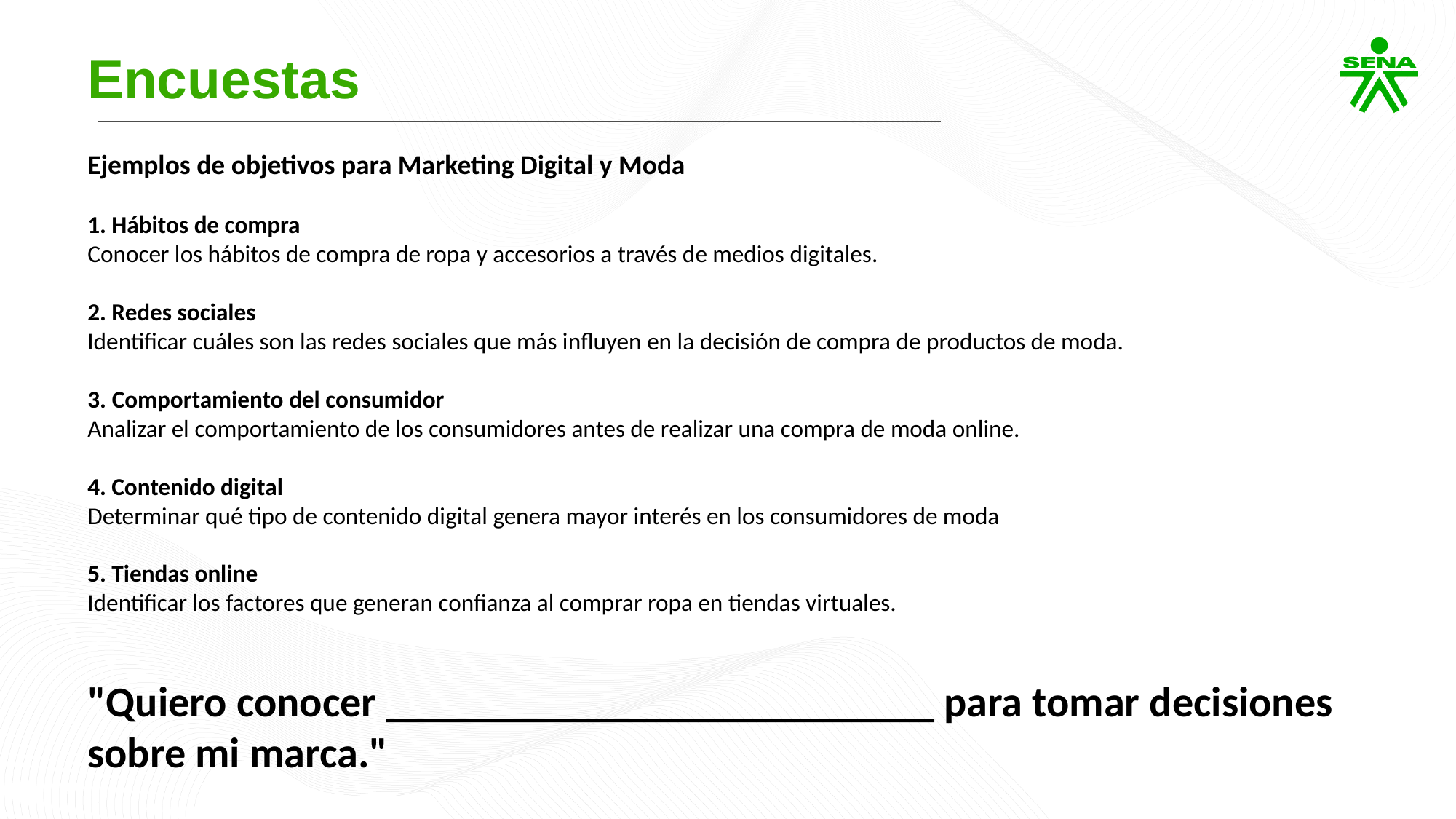

Encuestas
Ejemplos de objetivos para Marketing Digital y Moda

1. Hábitos de compra
Conocer los hábitos de compra de ropa y accesorios a través de medios digitales.

2. Redes sociales
Identificar cuáles son las redes sociales que más influyen en la decisión de compra de productos de moda.

3. Comportamiento del consumidor
Analizar el comportamiento de los consumidores antes de realizar una compra de moda online.

4. Contenido digital
Determinar qué tipo de contenido digital genera mayor interés en los consumidores de moda

5. Tiendas online
Identificar los factores que generan confianza al comprar ropa en tiendas virtuales.

"Quiero conocer __________________________ para tomar decisiones sobre mi marca."